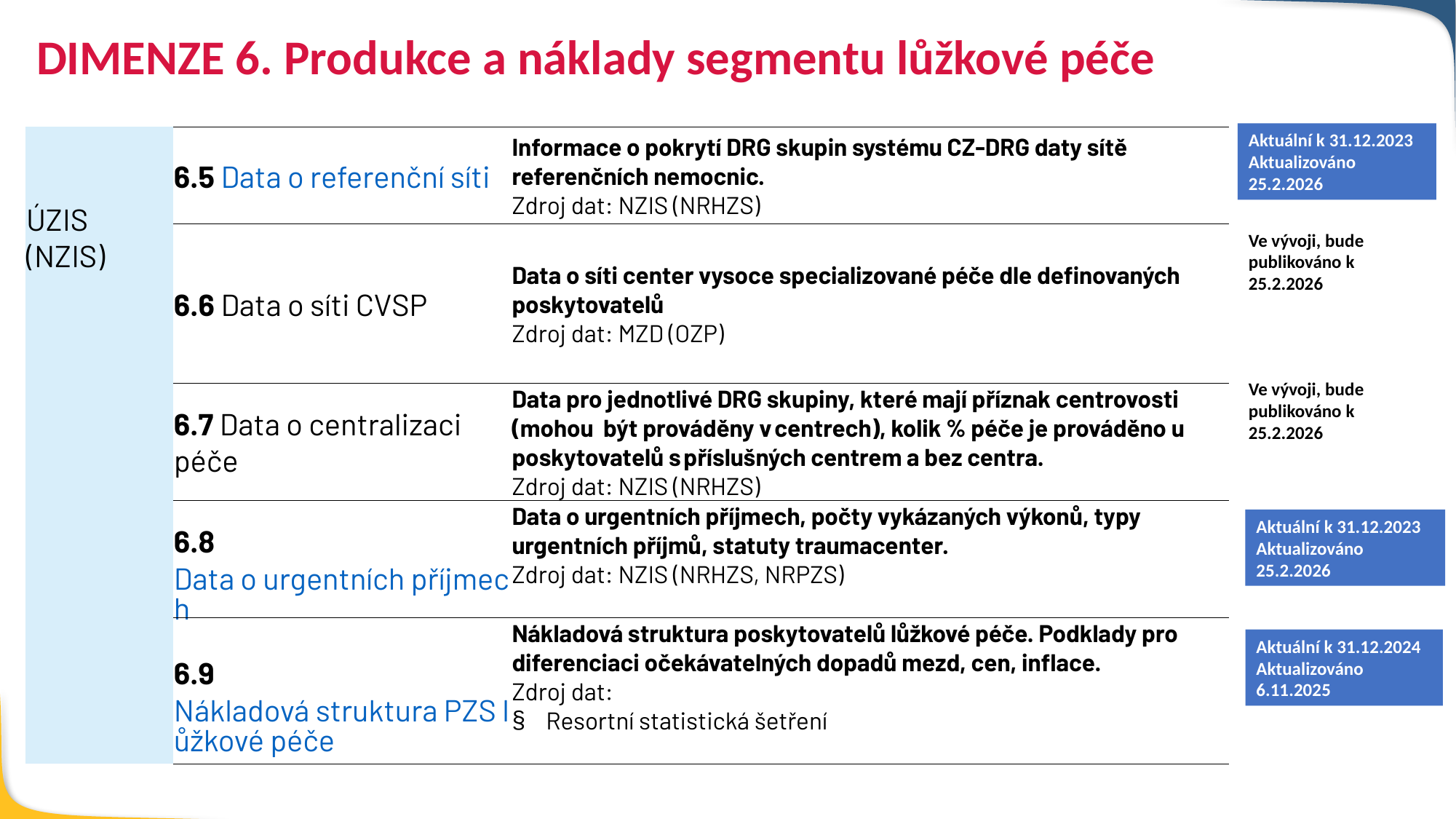

DIMENZE 6. Produkce a náklady segmentu lůžkové péče
Aktuální k 31.12.2023 Aktualizováno  25.2.2026
| ÚZIS (NZIS) | 6.5 Data o referenční síti | Informace o pokrytí DRG skupin systému CZ-DRG daty sítě referenčních nemocnic. Zdroj dat: NZIS (NRHZS) |
| --- | --- | --- |
|  | 6.6 Data o síti CVSP | Data o síti center vysoce specializované péče dle definovaných poskytovatelů Zdroj dat: MZD (OZP) |
|  | 6.7 Data o centralizaci péče | Data pro jednotlivé DRG skupiny, které mají příznak centrovosti (mohou být prováděny v centrech), kolik % péče je prováděno u poskytovatelů s příslušných centrem a bez centra. Zdroj dat: NZIS (NRHZS) |
|  | 6.8 Data o urgentních příjmech | Data o urgentních příjmech, počty vykázaných výkonů, typy urgentních příjmů, statuty traumacenter. Zdroj dat: NZIS (NRHZS, NRPZS) |
|  | 6.9 Nákladová struktura PZS lůžkové péče | Nákladová struktura poskytovatelů lůžkové péče. Podklady pro diferenciaci očekávatelných dopadů mezd, cen, inflace. Zdroj dat: Resortní statistická šetření |
Ve vývoji, bude publikováno k 25.2.2026
Ve vývoji, bude publikováno k 25.2.2026
Aktuální k 31.12.2023 Aktualizováno  25.2.2026
Aktuální k 31.12.2024
Aktualizováno 6.11.2025